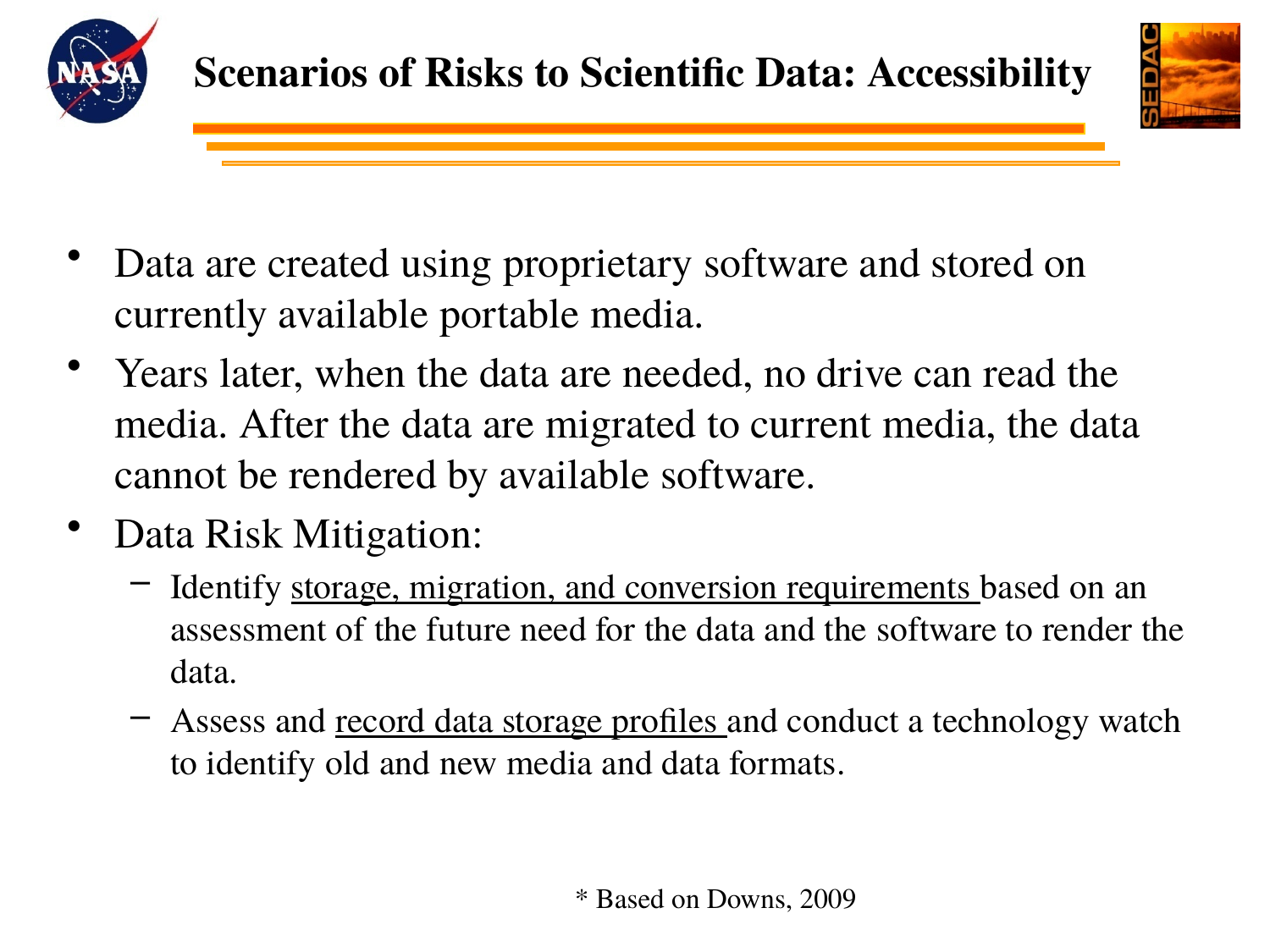

# Scenarios of Risks to Scientific Data: Accessibility
Data are created using proprietary software and stored on currently available portable media.
Years later, when the data are needed, no drive can read the media. After the data are migrated to current media, the data cannot be rendered by available software.
Data Risk Mitigation:
Identify storage, migration, and conversion requirements based on an assessment of the future need for the data and the software to render the data.
Assess and record data storage profiles and conduct a technology watch to identify old and new media and data formats.

* Based on Downs, 2009